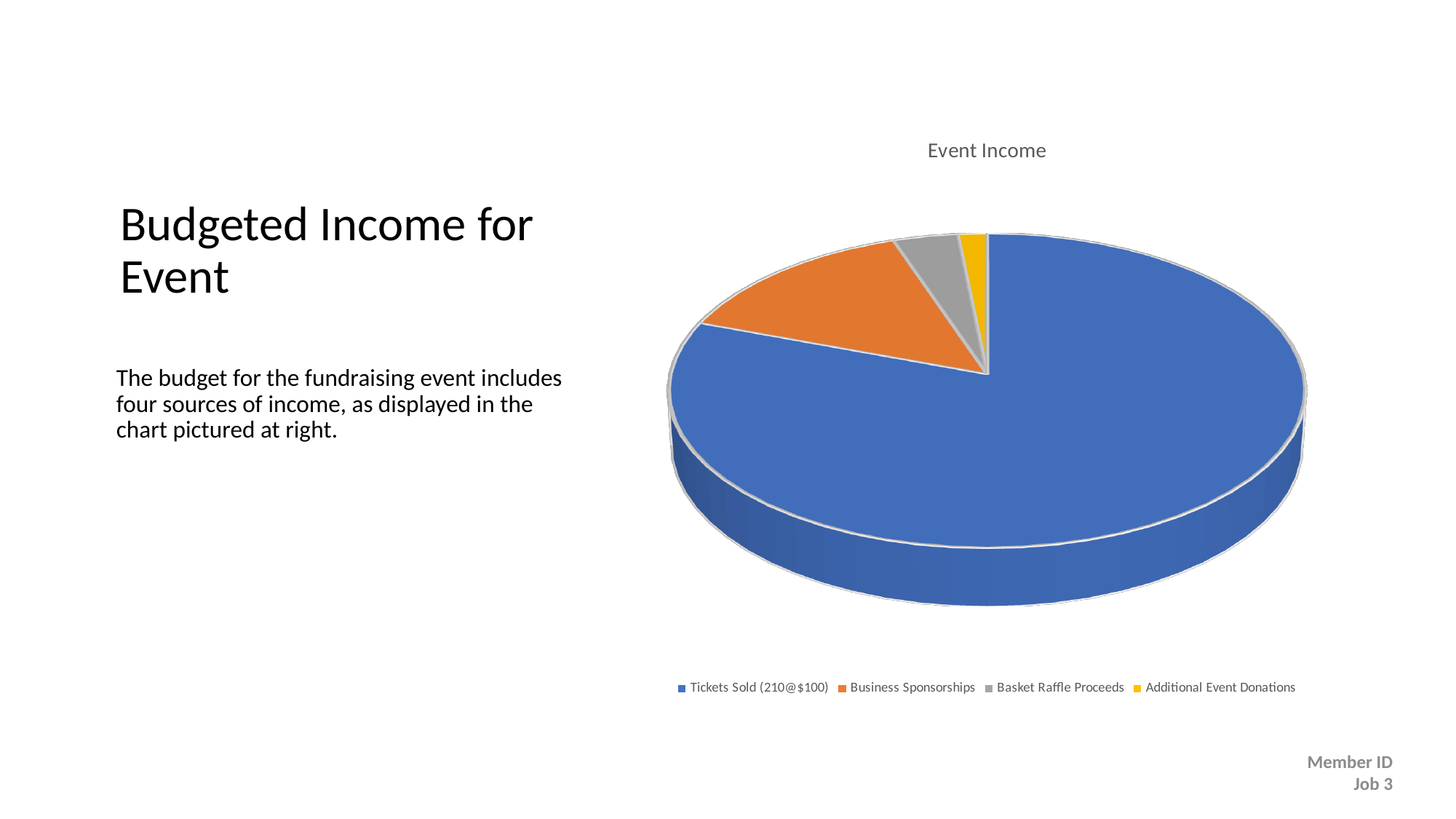

# Budgeted Income for Event

[unsupported chart]

The budget for the fundraising event includes four sources of income, as displayed in the chart pictured at right.
Member ID
Job 3